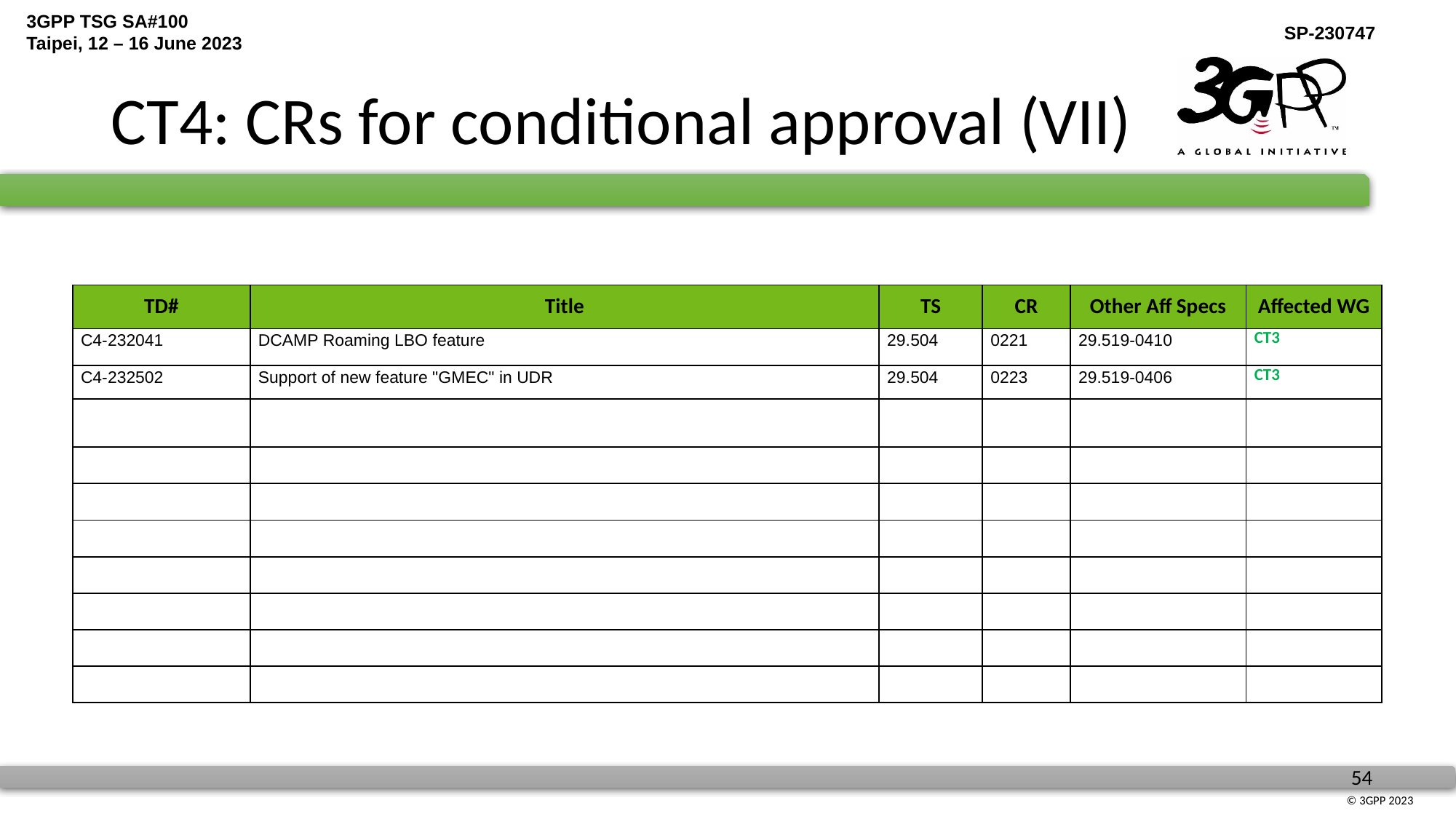

# CT4: CRs for conditional approval (VII)
| TD# | Title | TS | CR | Other Aff Specs | Affected WG |
| --- | --- | --- | --- | --- | --- |
| C4-232041 | DCAMP Roaming LBO feature | 29.504 | 0221 | 29.519-0410 | CT3 |
| C4-232502 | Support of new feature "GMEC" in UDR | 29.504 | 0223 | 29.519-0406 | CT3 |
|  |  |  |  |  |  |
|  |  |  |  |  |  |
|  |  |  |  |  |  |
|  |  |  |  |  |  |
|  |  |  |  |  |  |
|  |  |  |  |  |  |
|  |  |  |  |  |  |
|  |  |  |  |  |  |